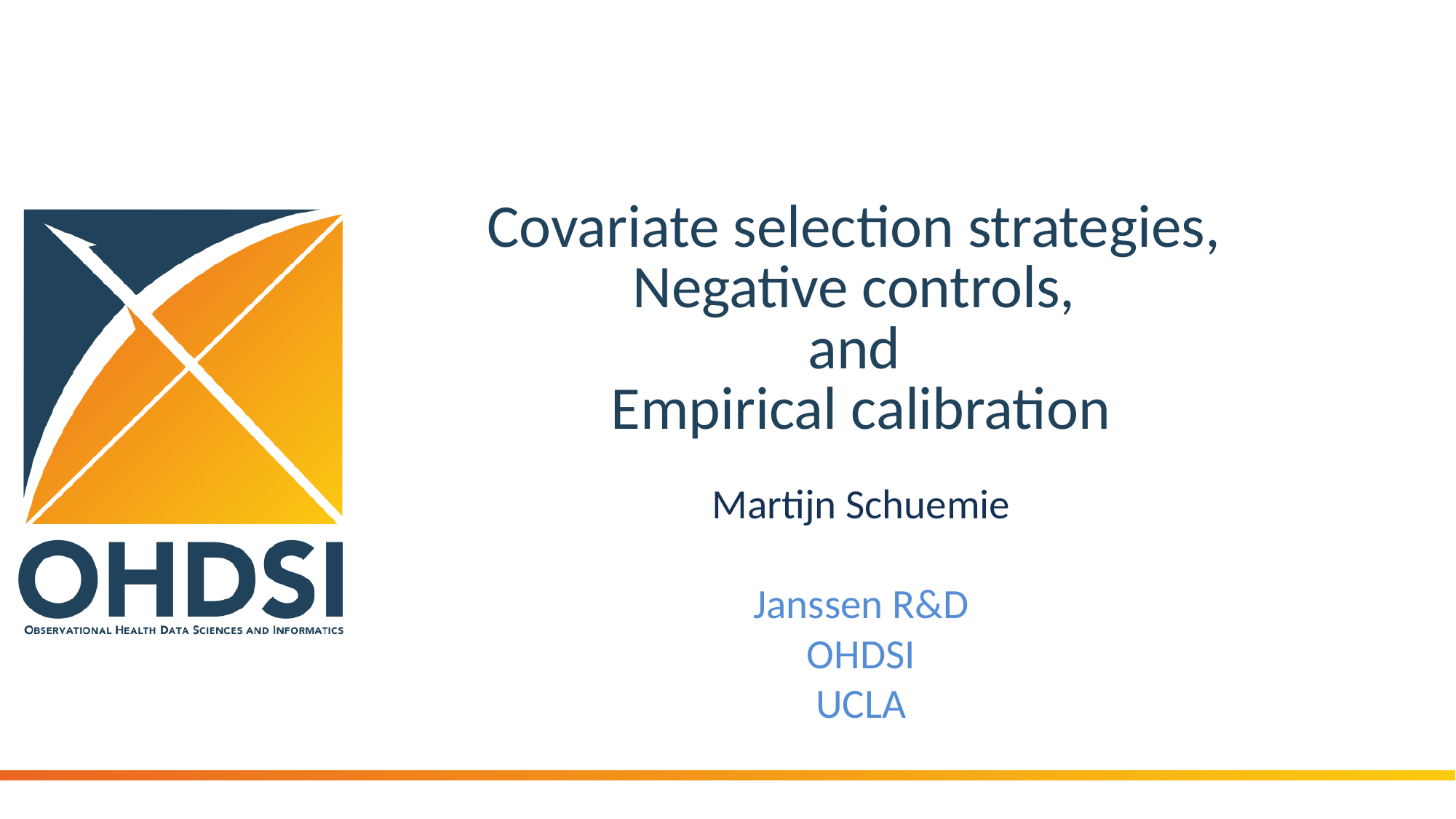

# Covariate selection strategies, Negative controls, and Empirical calibration
Martijn Schuemie

Janssen R&D
OHDSI
UCLA